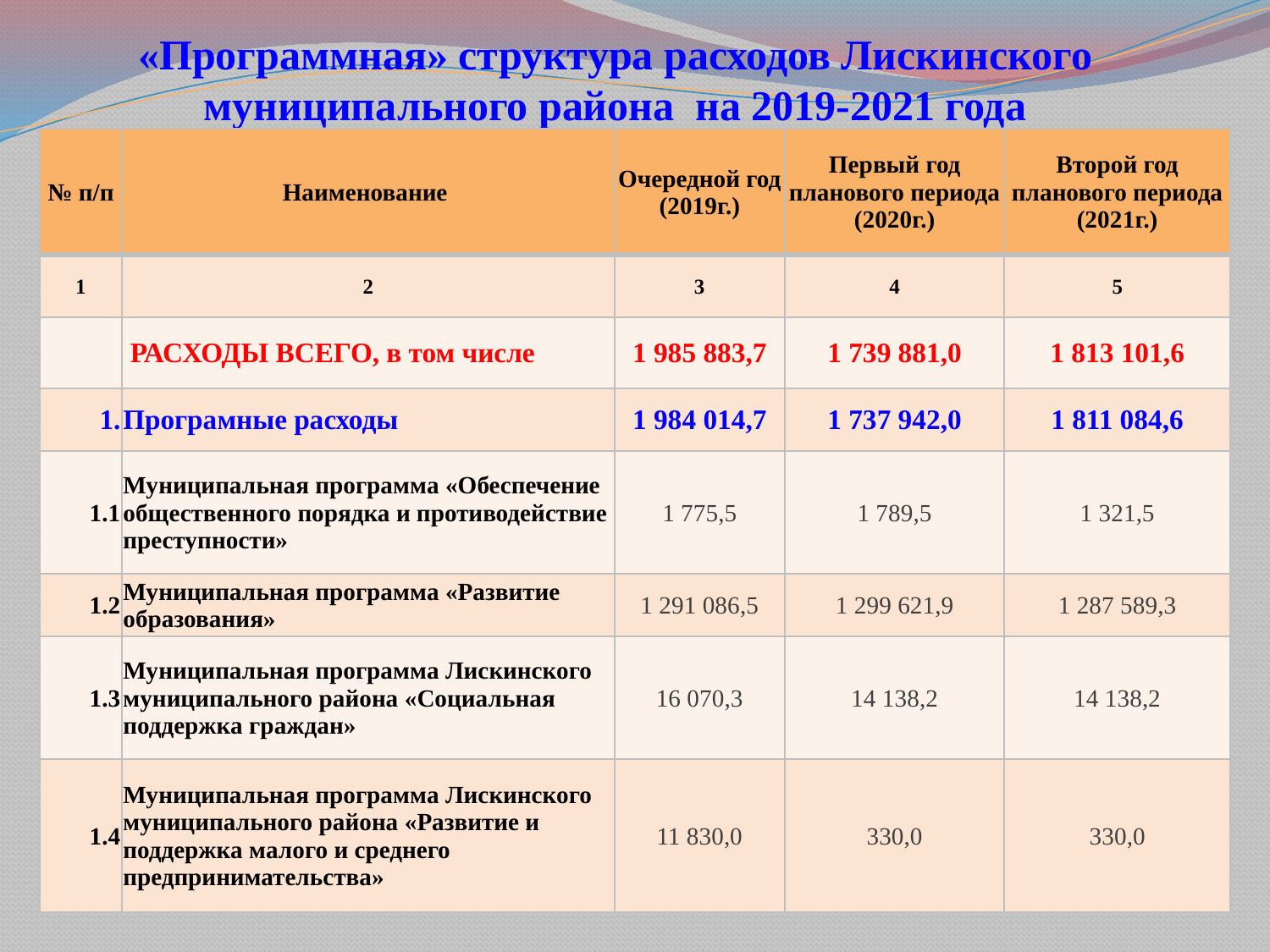

# «Программная» структура расходов Лискинского муниципального района  на 2019-2021 года
| № п/п | Наименование | Очередной год (2019г.) | Первый год планового периода (2020г.) | Второй год планового периода (2021г.) |
| --- | --- | --- | --- | --- |
| 1 | 2 | 3 | 4 | 5 |
|  | РАСХОДЫ ВСЕГО, в том числе | 1 985 883,7 | 1 739 881,0 | 1 813 101,6 |
| 1. | Програмные расходы | 1 984 014,7 | 1 737 942,0 | 1 811 084,6 |
| 1.1 | Муниципальная программа «Обеспечение общественного порядка и противодействие преступности» | 1 775,5 | 1 789,5 | 1 321,5 |
| 1.2 | Муниципальная программа «Развитие образования» | 1 291 086,5 | 1 299 621,9 | 1 287 589,3 |
| 1.3 | Муниципальная программа Лискинского муниципального района «Социальная поддержка граждан» | 16 070,3 | 14 138,2 | 14 138,2 |
| 1.4 | Муниципальная программа Лискинского муниципального района «Развитие и поддержка малого и среднего предпринимательства» | 11 830,0 | 330,0 | 330,0 |